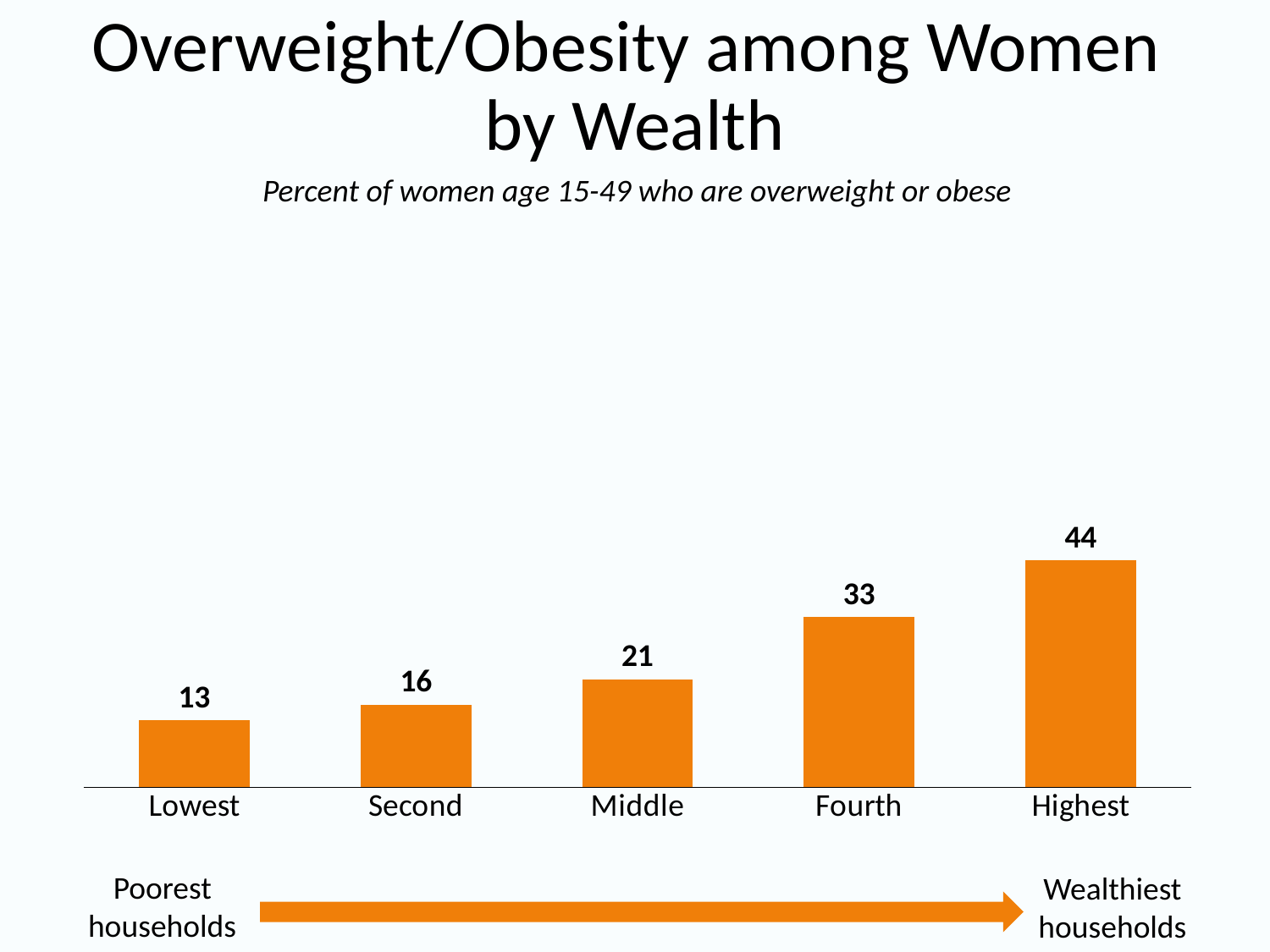

# Overweight/Obesity among Women by Wealth
Percent of women age 15-49 who are overweight or obese

### Chart

| Category | Series 1 |
|---|---|
| Lowest | 13.0 |
| Second | 16.0 |
| Middle | 21.0 |
| Fourth | 33.0 |
| Highest | 44.0 |
Poorest
households
Wealthiest
households